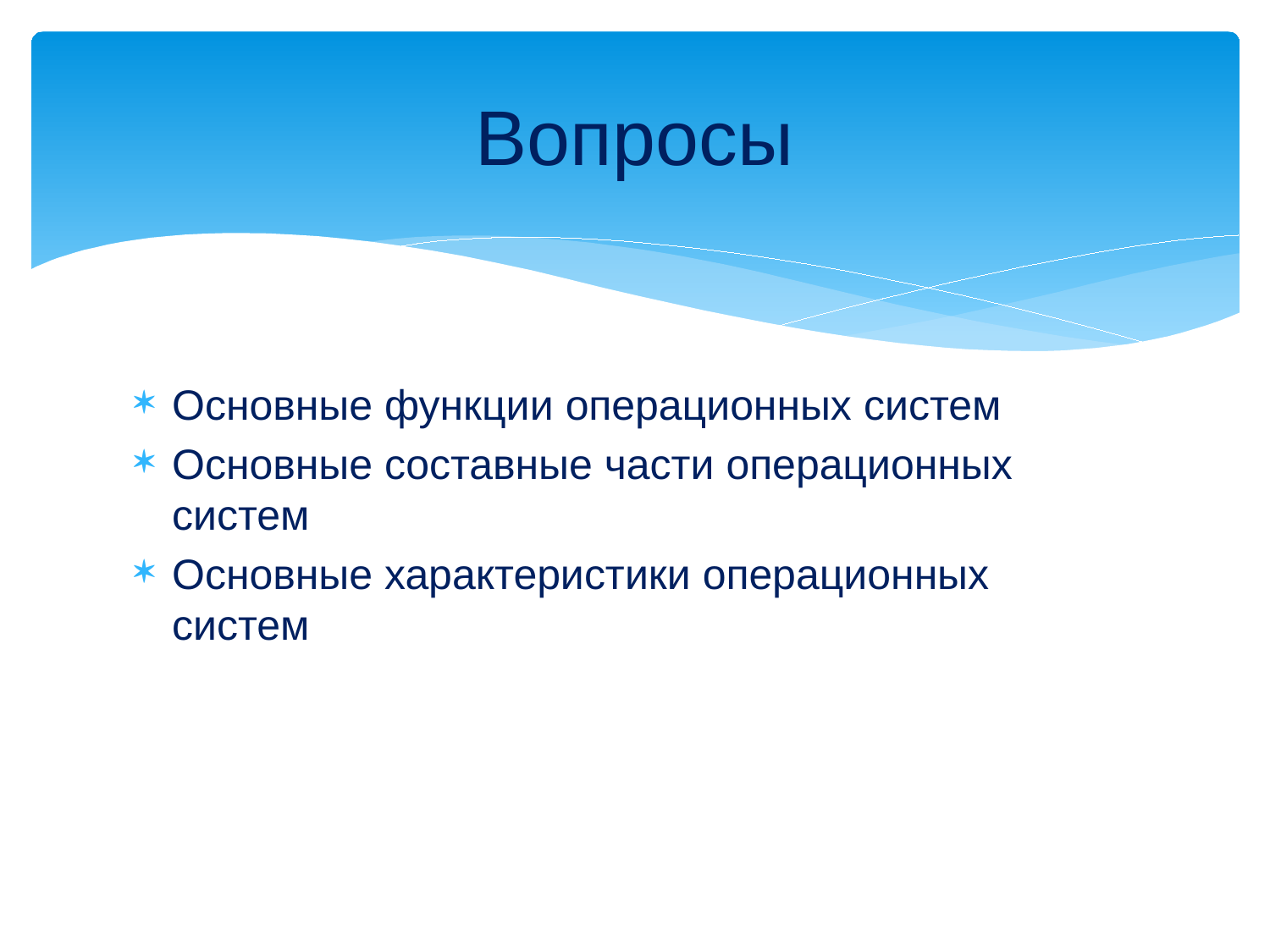

# Вопросы
Основные функции операционных систем
Основные составные части операционных систем
Основные характеристики операционных систем